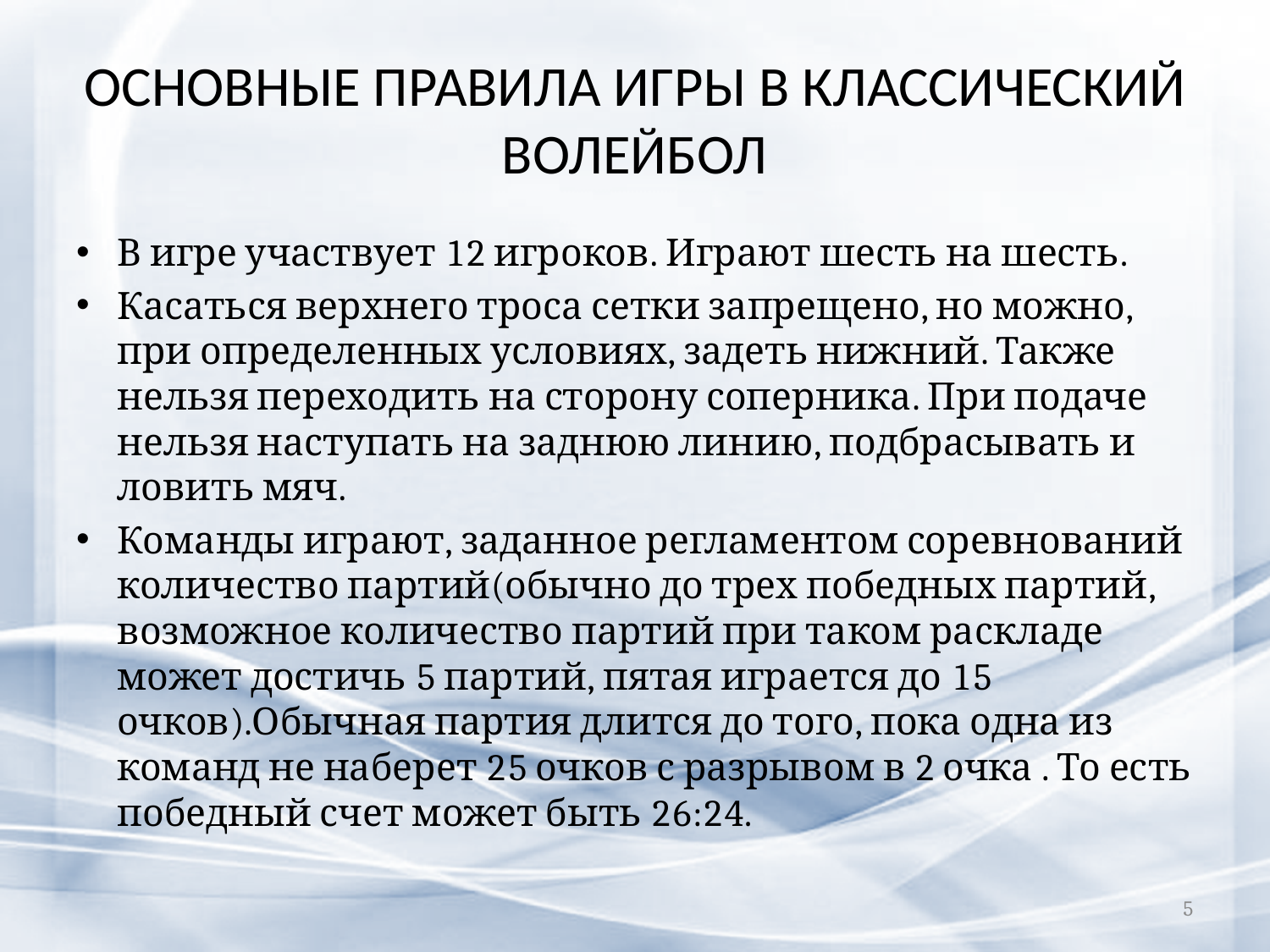

# ОСНОВНЫЕ ПРАВИЛА ИГРЫ В КЛАССИЧЕСКИЙ ВОЛЕЙБОЛ
В игре участвует 12 игроков. Играют шесть на шесть.
Касаться верхнего троса сетки запрещено, но можно, при определенных условиях, задеть нижний. Также нельзя переходить на сторону соперника. При подаче нельзя наступать на заднюю линию, подбрасывать и ловить мяч.
Команды играют, заданное регламентом соревнований количество партий(обычно до трех победных партий, возможное количество партий при таком раскладе может достичь 5 партий, пятая играется до 15 очков).Обычная партия длится до того, пока одна из команд не наберет 25 очков с разрывом в 2 очка . То есть победный счет может быть 26:24.
5